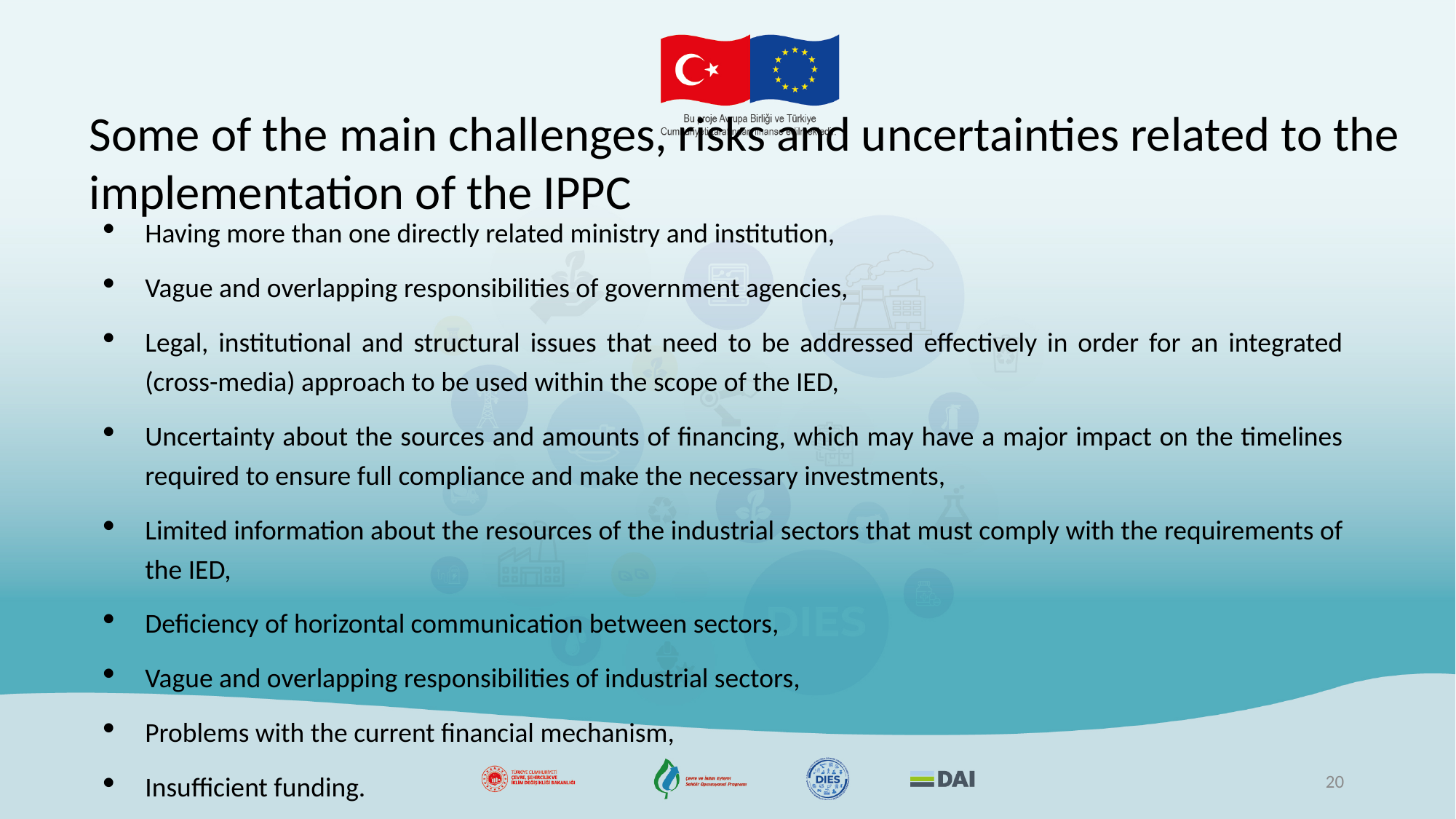

# Some of the main challenges, risks and uncertainties related to the implementation of the IPPC
Having more than one directly related ministry and institution,
Vague and overlapping responsibilities of government agencies,
Legal, institutional and structural issues that need to be addressed effectively in order for an integrated (cross-media) approach to be used within the scope of the IED,
Uncertainty about the sources and amounts of financing, which may have a major impact on the timelines required to ensure full compliance and make the necessary investments,
Limited information about the resources of the industrial sectors that must comply with the requirements of the IED,
Deficiency of horizontal communication between sectors,
Vague and overlapping responsibilities of industrial sectors,
Problems with the current financial mechanism,
Insufficient funding.

20